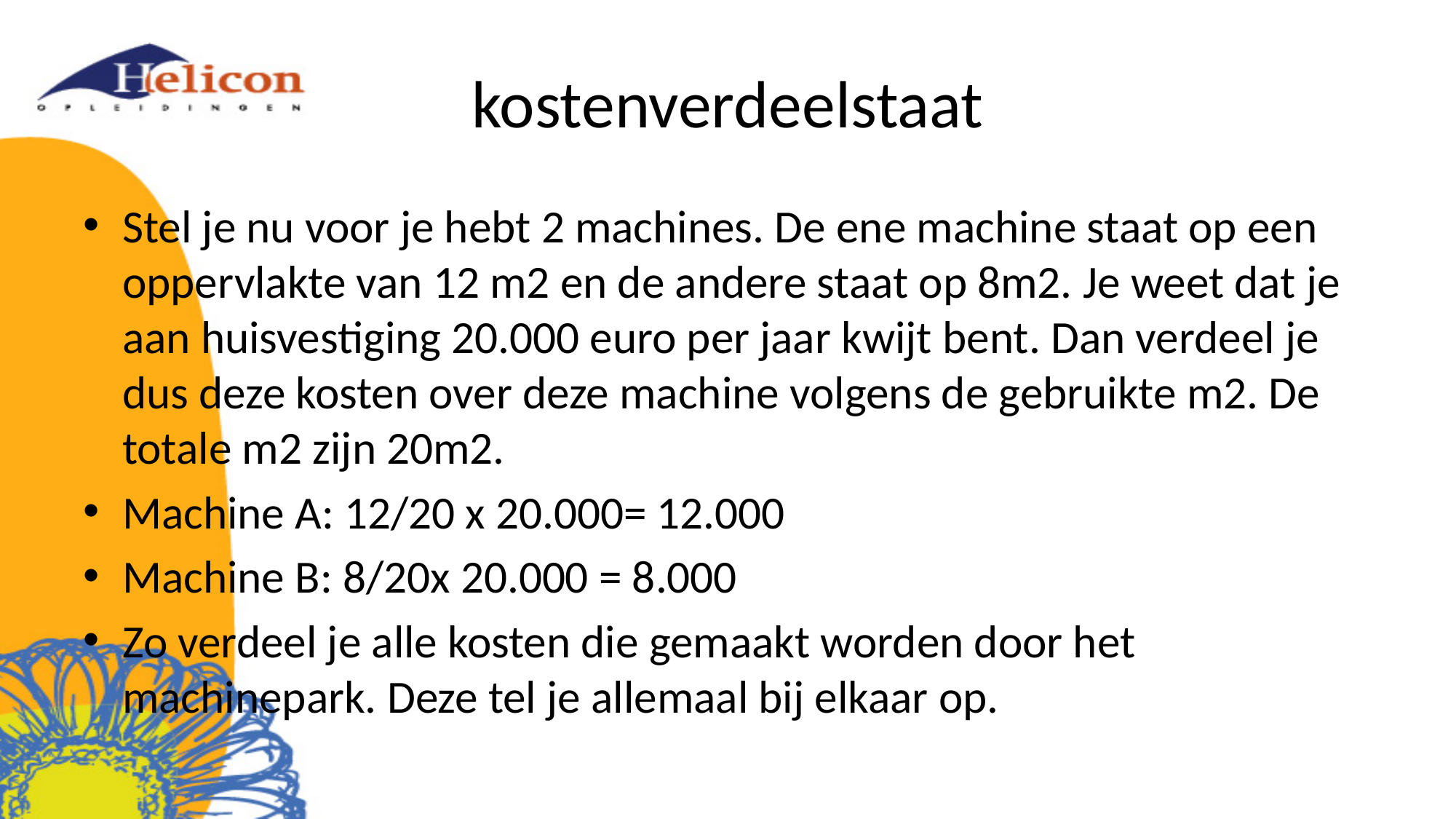

# kostenverdeelstaat
Stel je nu voor je hebt 2 machines. De ene machine staat op een oppervlakte van 12 m2 en de andere staat op 8m2. Je weet dat je aan huisvestiging 20.000 euro per jaar kwijt bent. Dan verdeel je dus deze kosten over deze machine volgens de gebruikte m2. De totale m2 zijn 20m2.
Machine A: 12/20 x 20.000= 12.000
Machine B: 8/20x 20.000 = 8.000
Zo verdeel je alle kosten die gemaakt worden door het machinepark. Deze tel je allemaal bij elkaar op.